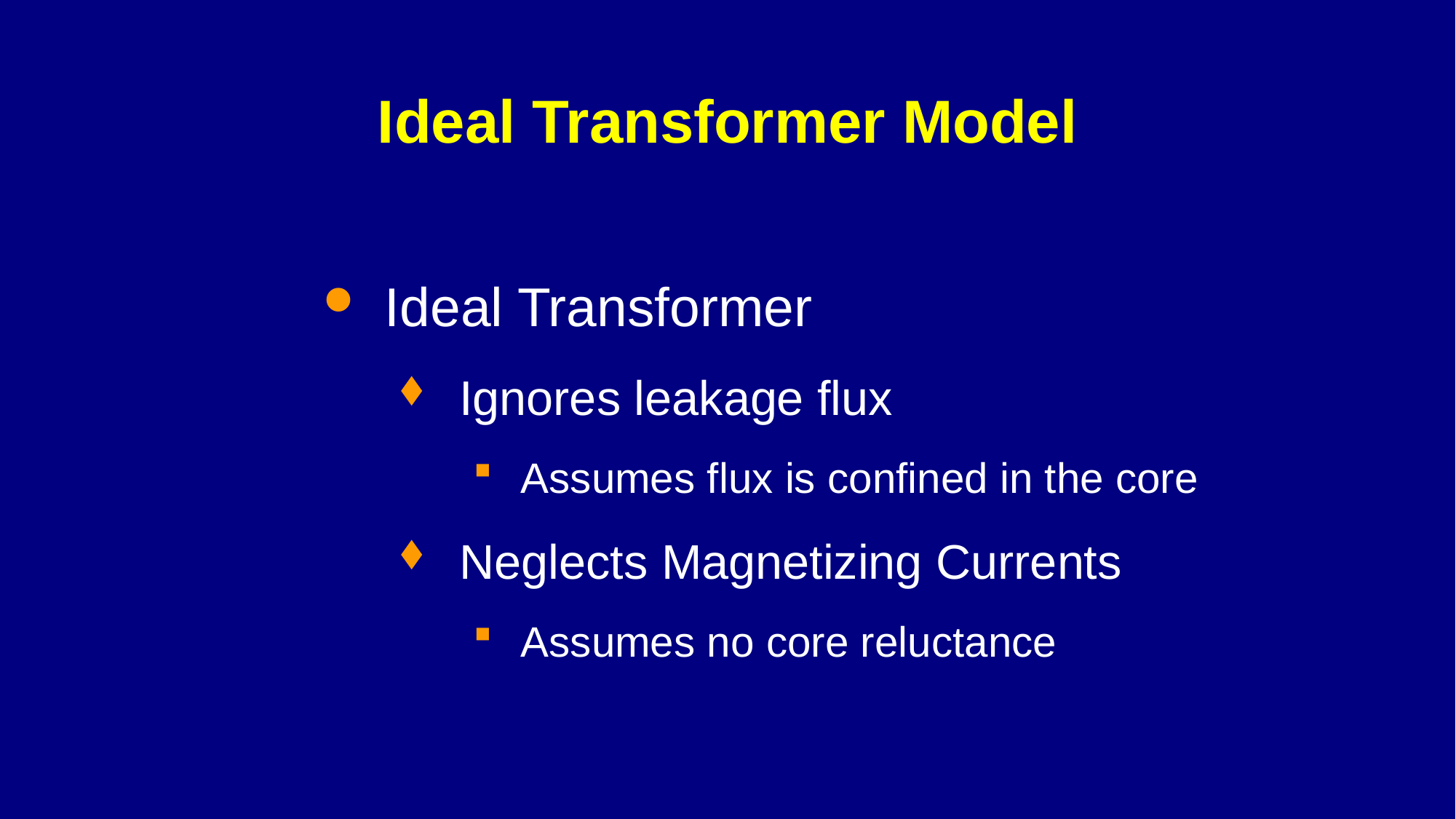

# Ideal Transformer Model
Ideal Transformer
Ignores leakage flux
Assumes flux is confined in the core
Neglects Magnetizing Currents
Assumes no core reluctance